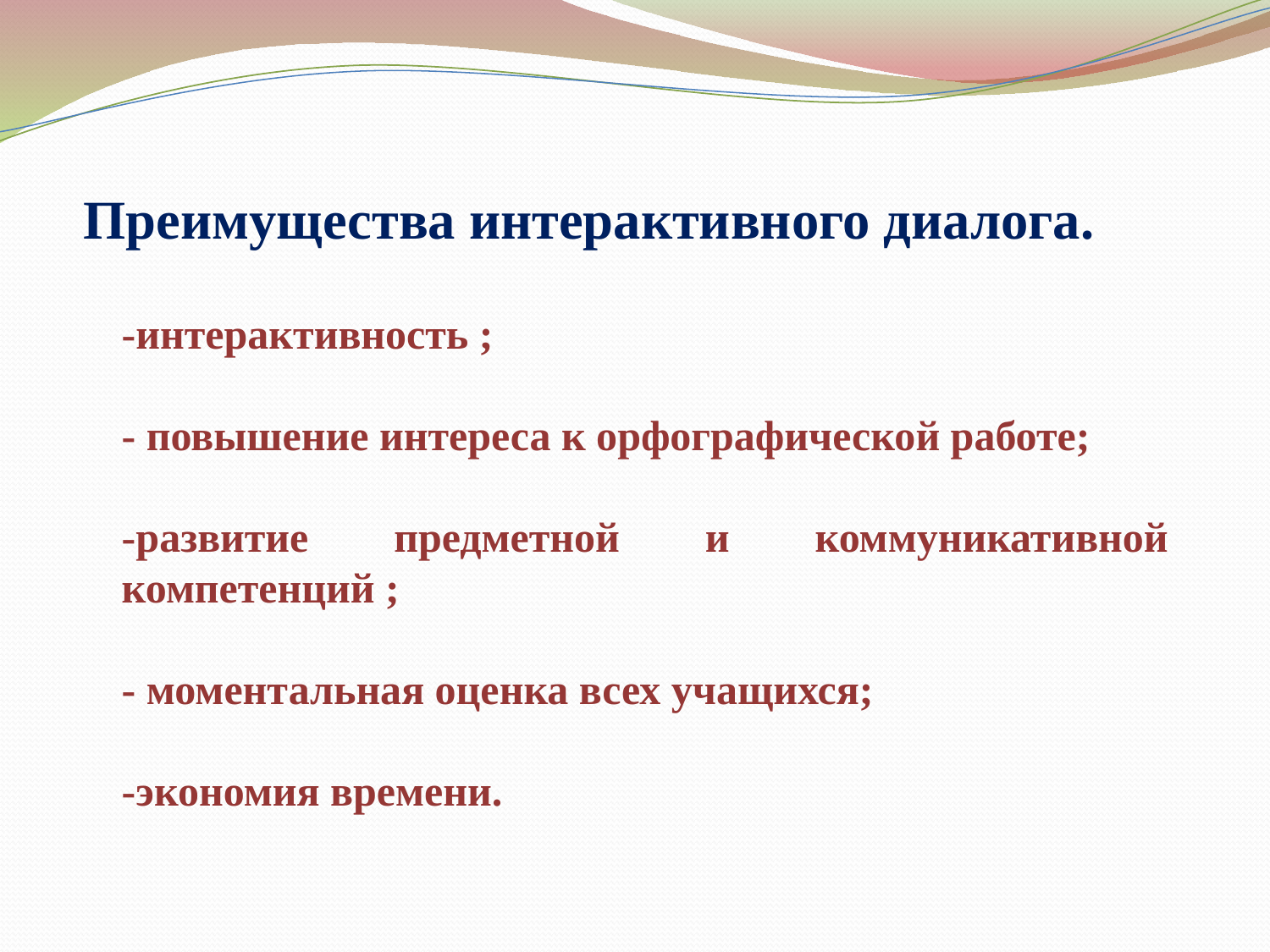

# Преимущества интерактивного диалога.

-интерактивность ;

- повышение интереса к орфографической работе;

-развитие предметной и коммуникативной компетенций ;

- моментальная оценка всех учащихся;

-экономия времени.